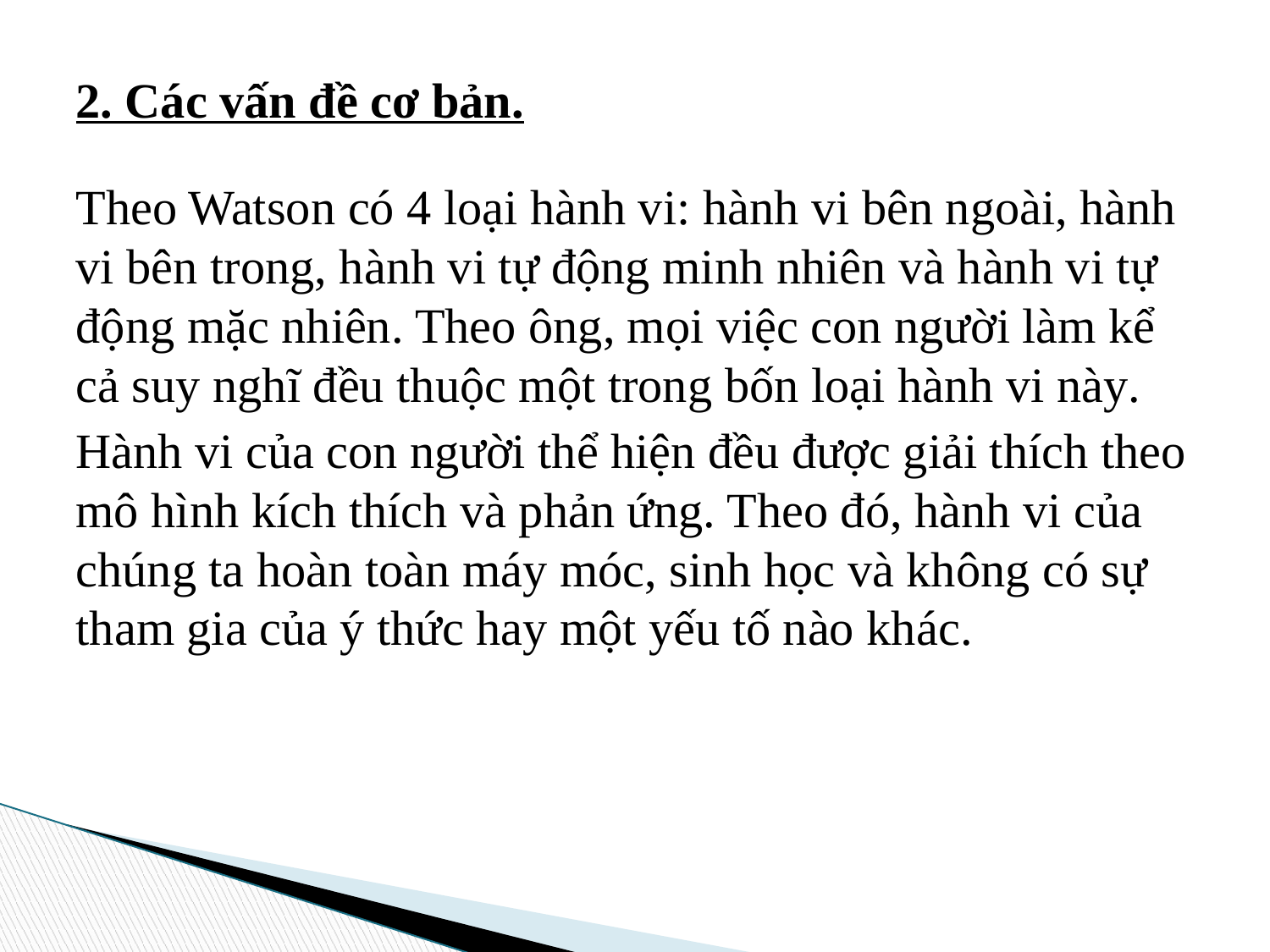

# 2. Các vấn đề cơ bản.
Theo Watson có 4 loại hành vi: hành vi bên ngoài, hành vi bên trong, hành vi tự động minh nhiên và hành vi tự động mặc nhiên. Theo ông, mọi việc con người làm kể cả suy nghĩ đều thuộc một trong bốn loại hành vi này.
Hành vi của con người thể hiện đều được giải thích theo mô hình kích thích và phản ứng. Theo đó, hành vi của chúng ta hoàn toàn máy móc, sinh học và không có sự tham gia của ý thức hay một yếu tố nào khác.